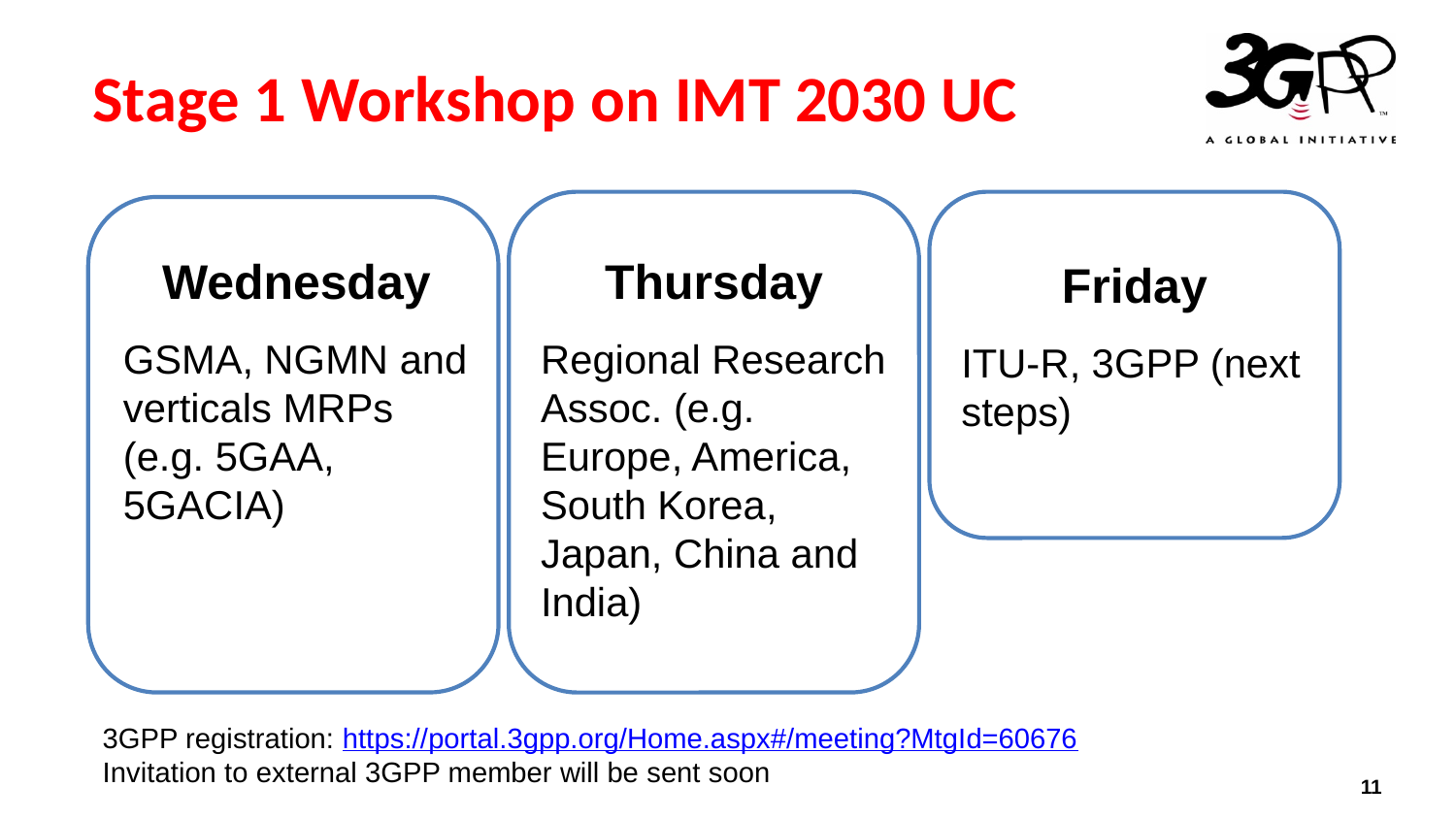

# Stage 1 Workshop on IMT 2030 UC

Wednesday

GSMA, NGMN and verticals MRPs (e.g. 5GAA, 5GACIA)
Thursday

Regional Research Assoc. (e.g. Europe, America, South Korea, Japan, China and India)
Friday

ITU-R, 3GPP (next steps)
3GPP registration: https://portal.3gpp.org/Home.aspx#/meeting?MtgId=60676
Invitation to external 3GPP member will be sent soon